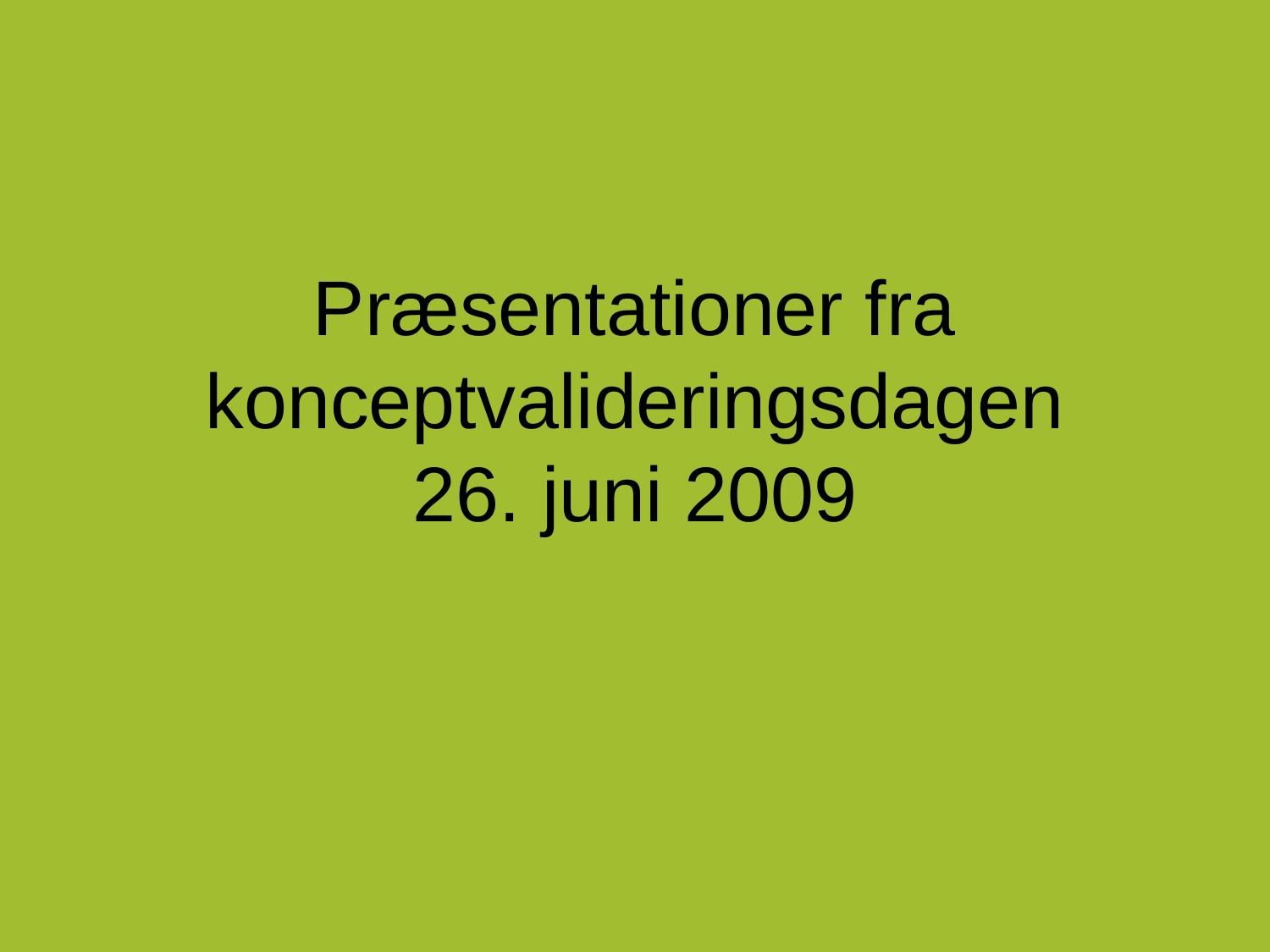

# Præsentationer fra konceptvalideringsdagen 26. juni 2009